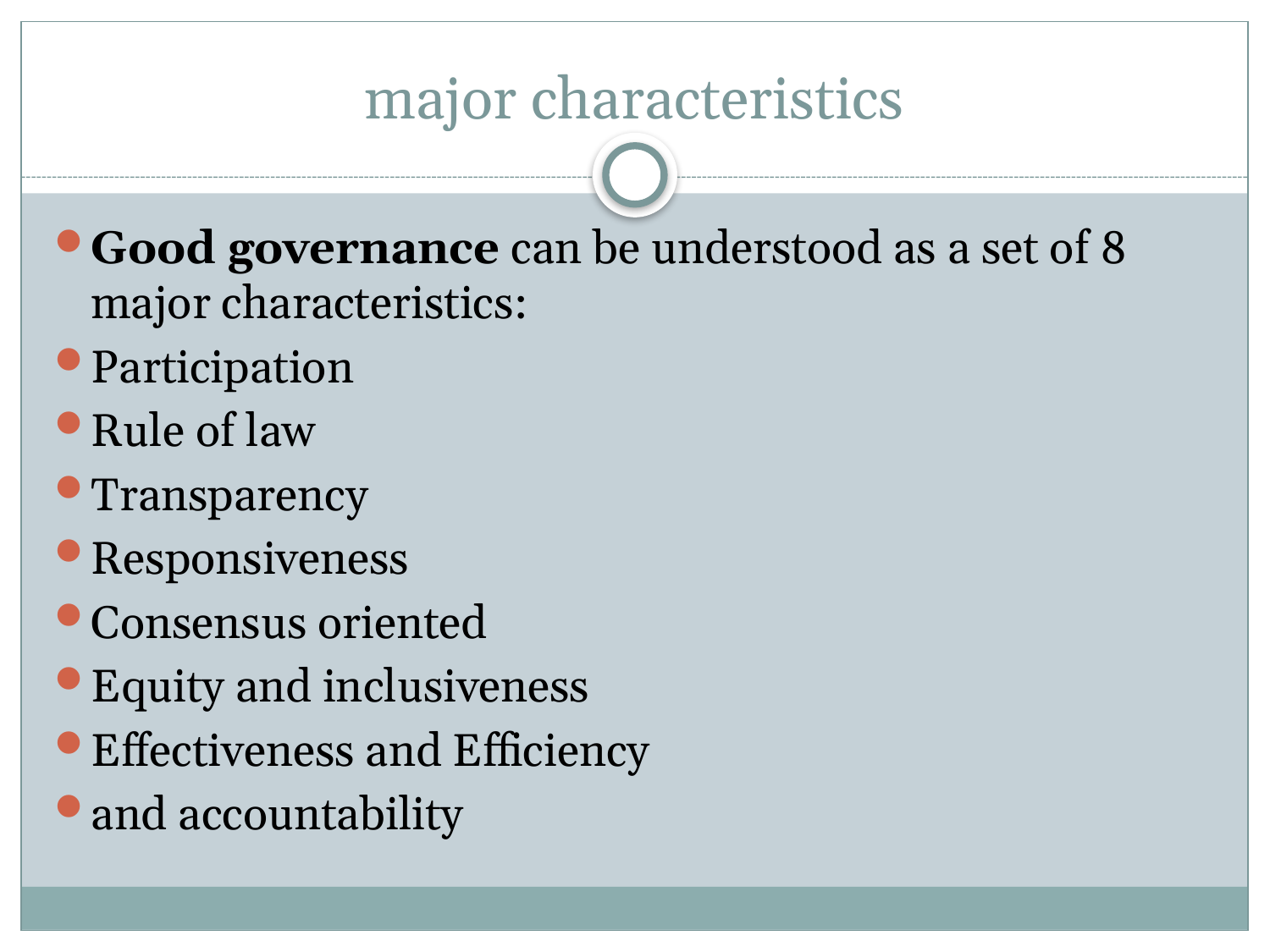

# major characteristics
Good governance can be understood as a set of 8 major characteristics:
Participation
Rule of law
Transparency
Responsiveness
Consensus oriented
Equity and inclusiveness
Effectiveness and Efficiency
and accountability